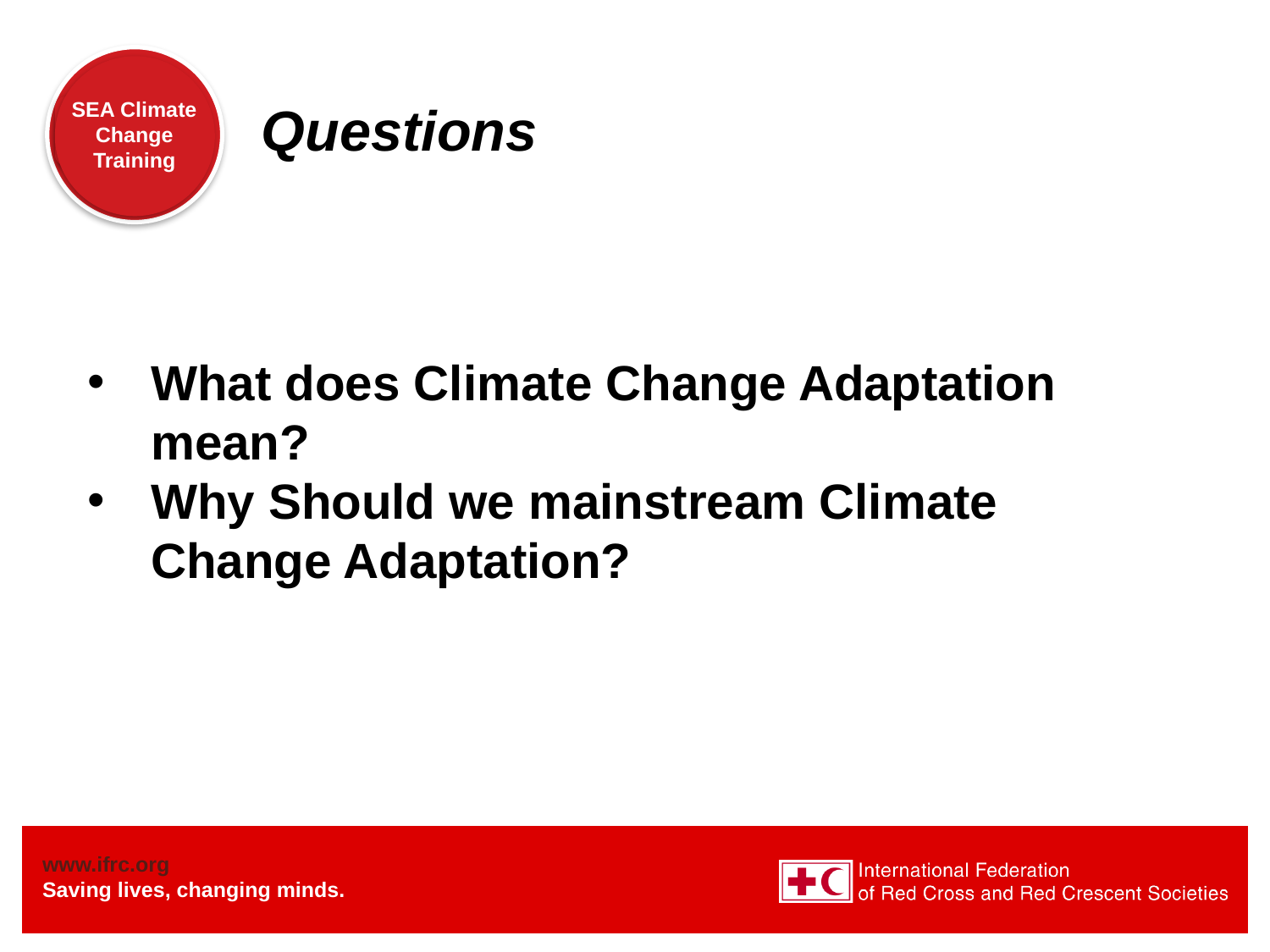

Questions
What does Climate Change Adaptation mean?
Why Should we mainstream Climate Change Adaptation?